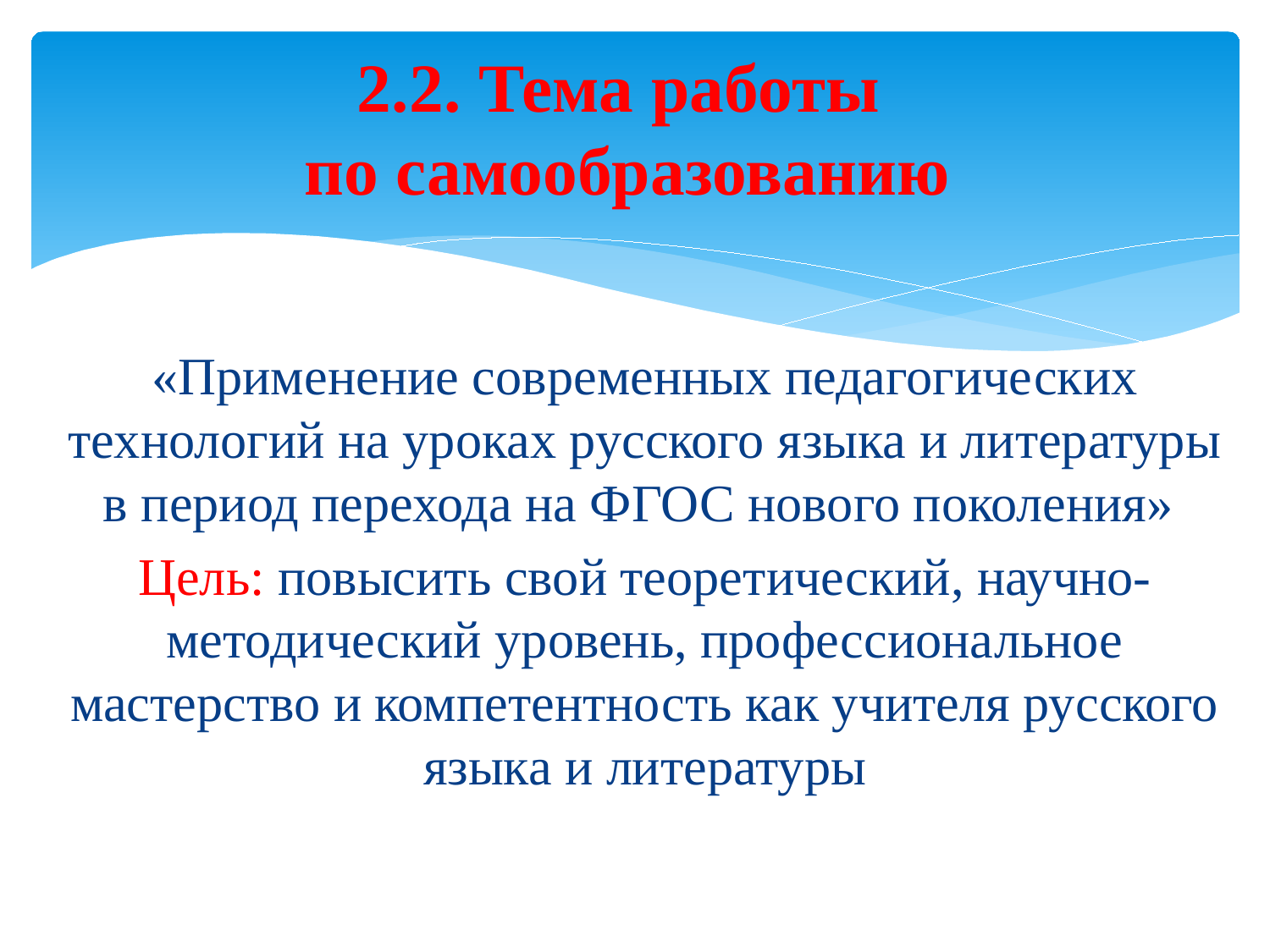

# 2.2. Тема работы по самообразованию
«Применение современных педагогических технологий на уроках русского языка и литературы в период перехода на ФГОС нового поколения»
Цель: повысить свой теоретический, научно-методический уровень, профессиональное мастерство и компетентность как учителя русского языка и литературы